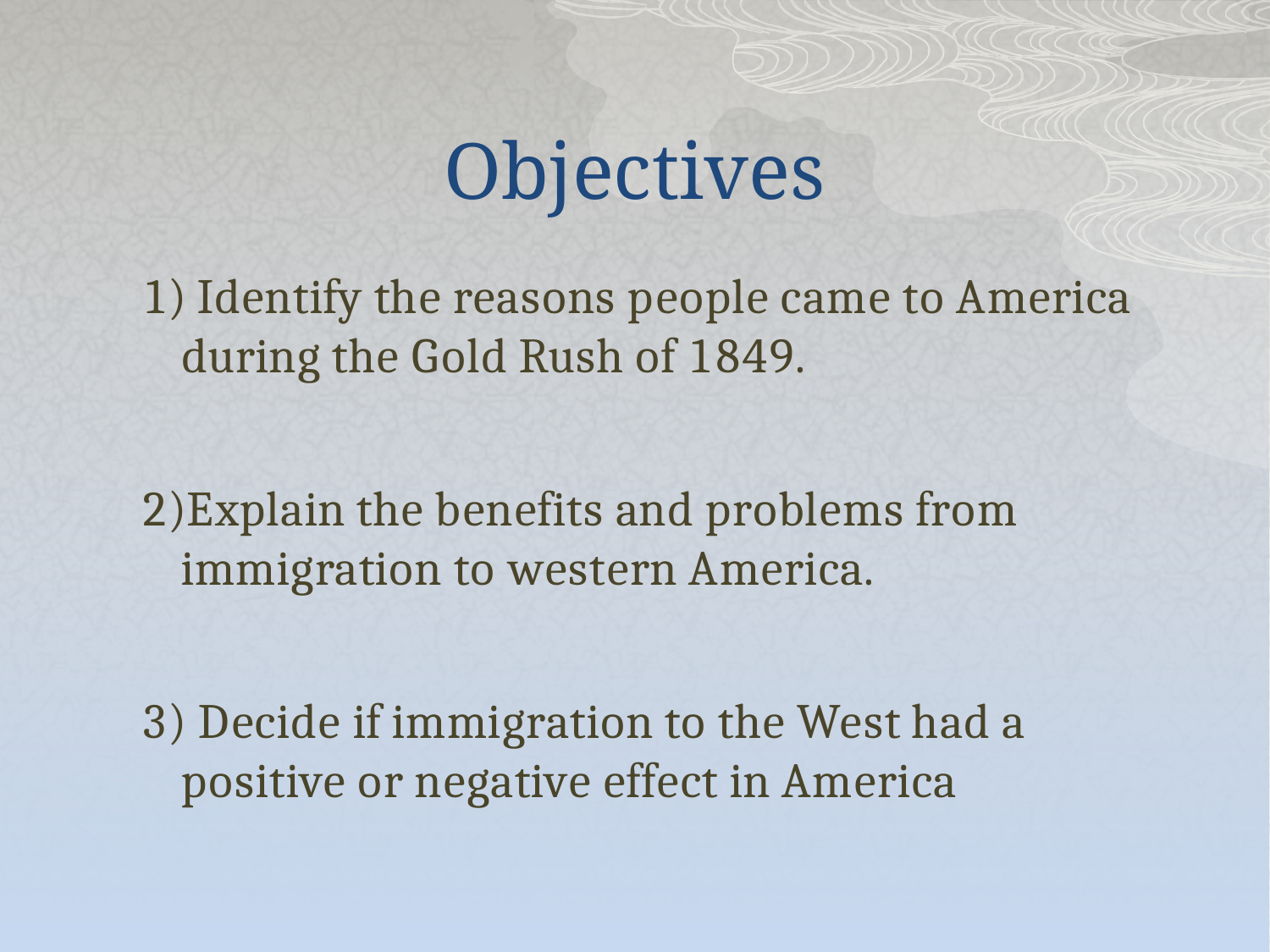

# Objectives
1) Identify the reasons people came to America during the Gold Rush of 1849.

2)Explain the benefits and problems from immigration to western America.

3) Decide if immigration to the West had a positive or negative effect in America